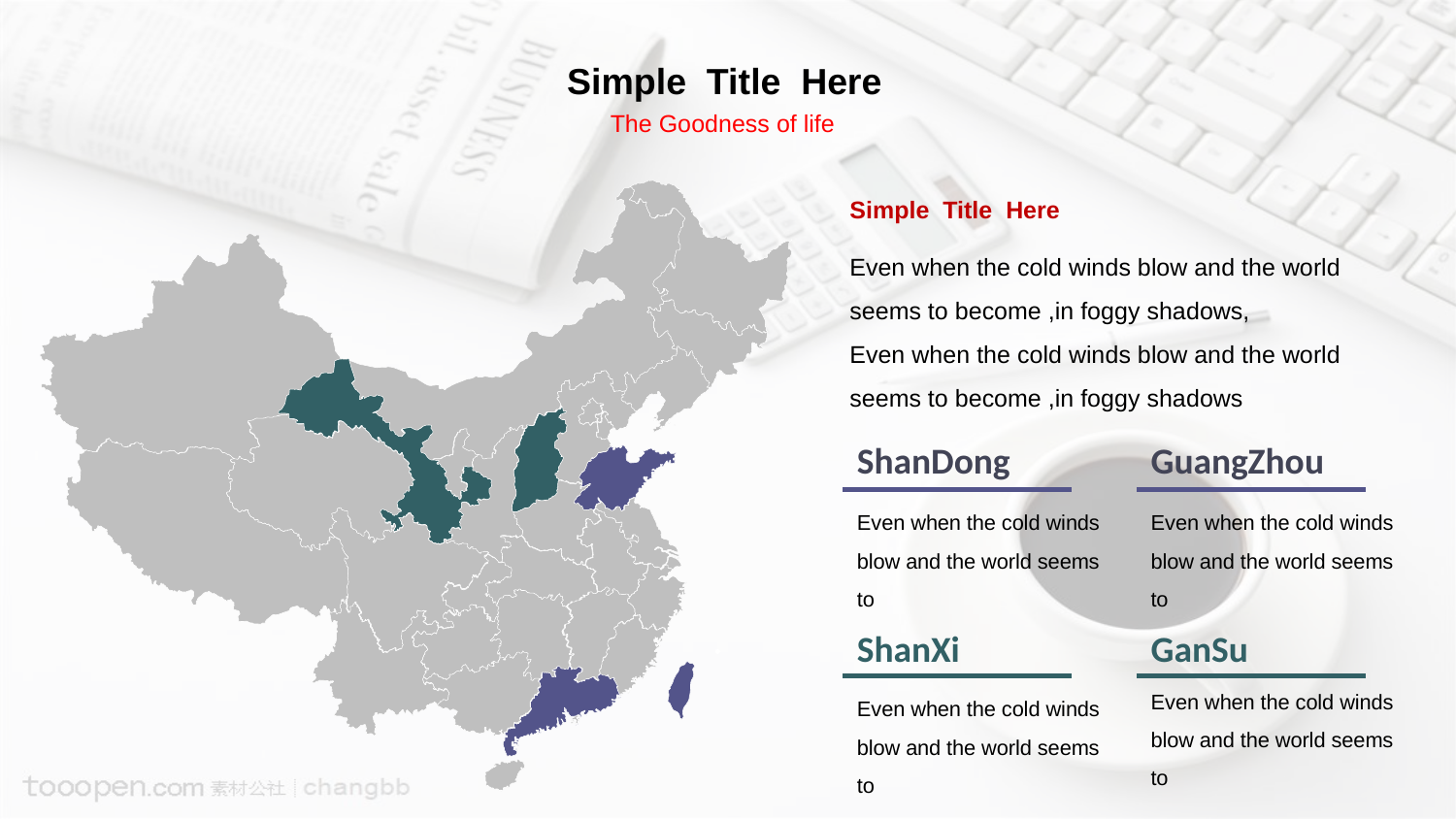

Simple  Title  Here
The Goodness of life

Simple  Title  Here
Even when the cold winds blow and the world seems to become ,in foggy shadows,
Even when the cold winds blow and the world seems to become ,in foggy shadows
ShanDong
GuangZhou
Even when the cold winds blow and the world seems to
Even when the cold winds blow and the world seems to
ShanXi
GanSu
Even when the cold winds blow and the world seems to
Even when the cold winds blow and the world seems to